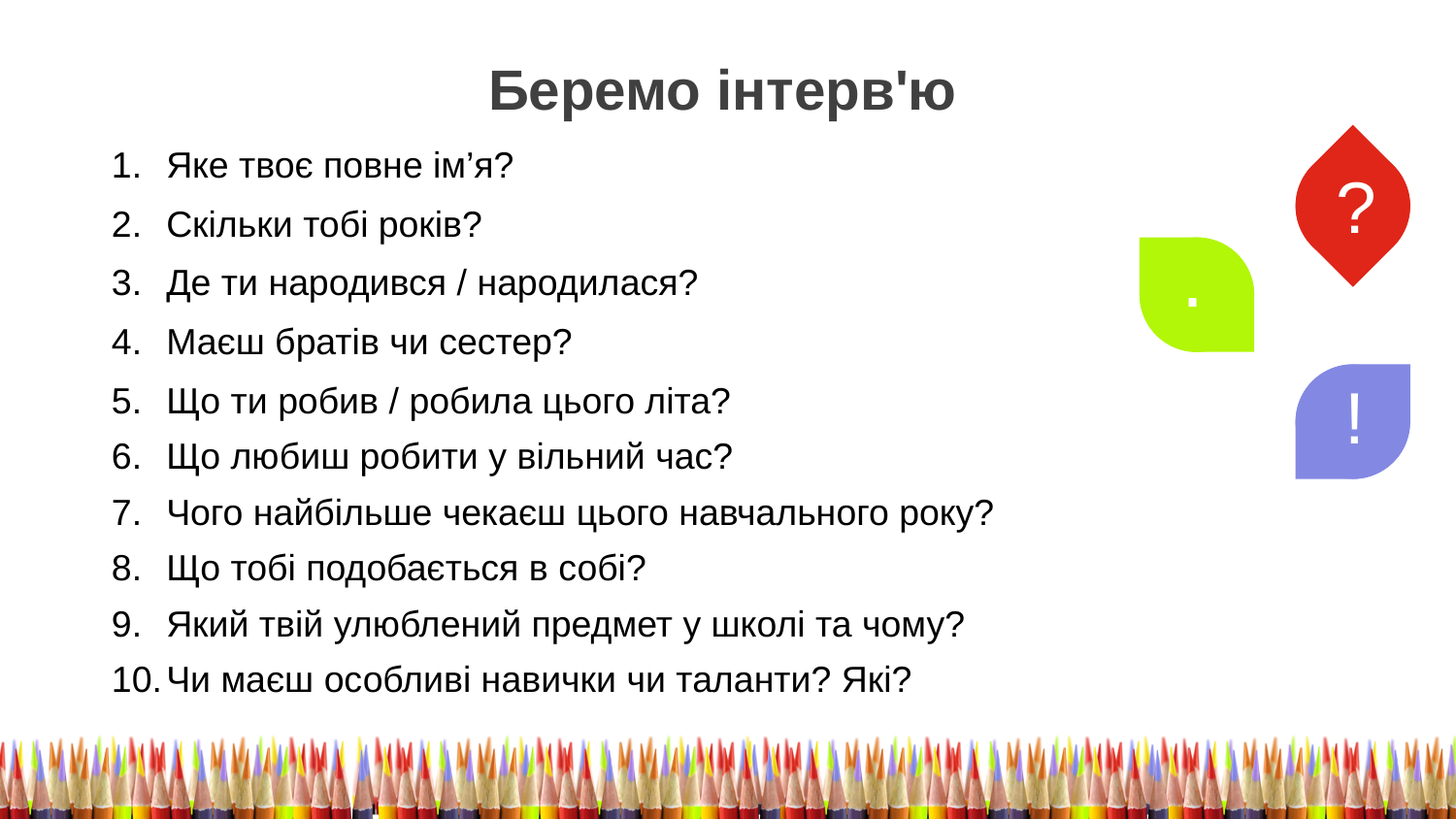

Беремо інтерв'ю
Яке твоє повне ім’я?
Скільки тобі років?
Де ти народився / народилася?
Маєш братів чи сестер?
Що ти робив / робила цього літа?
Що любиш робити у вільний час?
Чого найбільше чекаєш цього навчального року?
Що тобі подобається в собі?
Який твій улюблений предмет у школі та чому?
Чи маєш особливі навички чи таланти? Які?

?
.

!